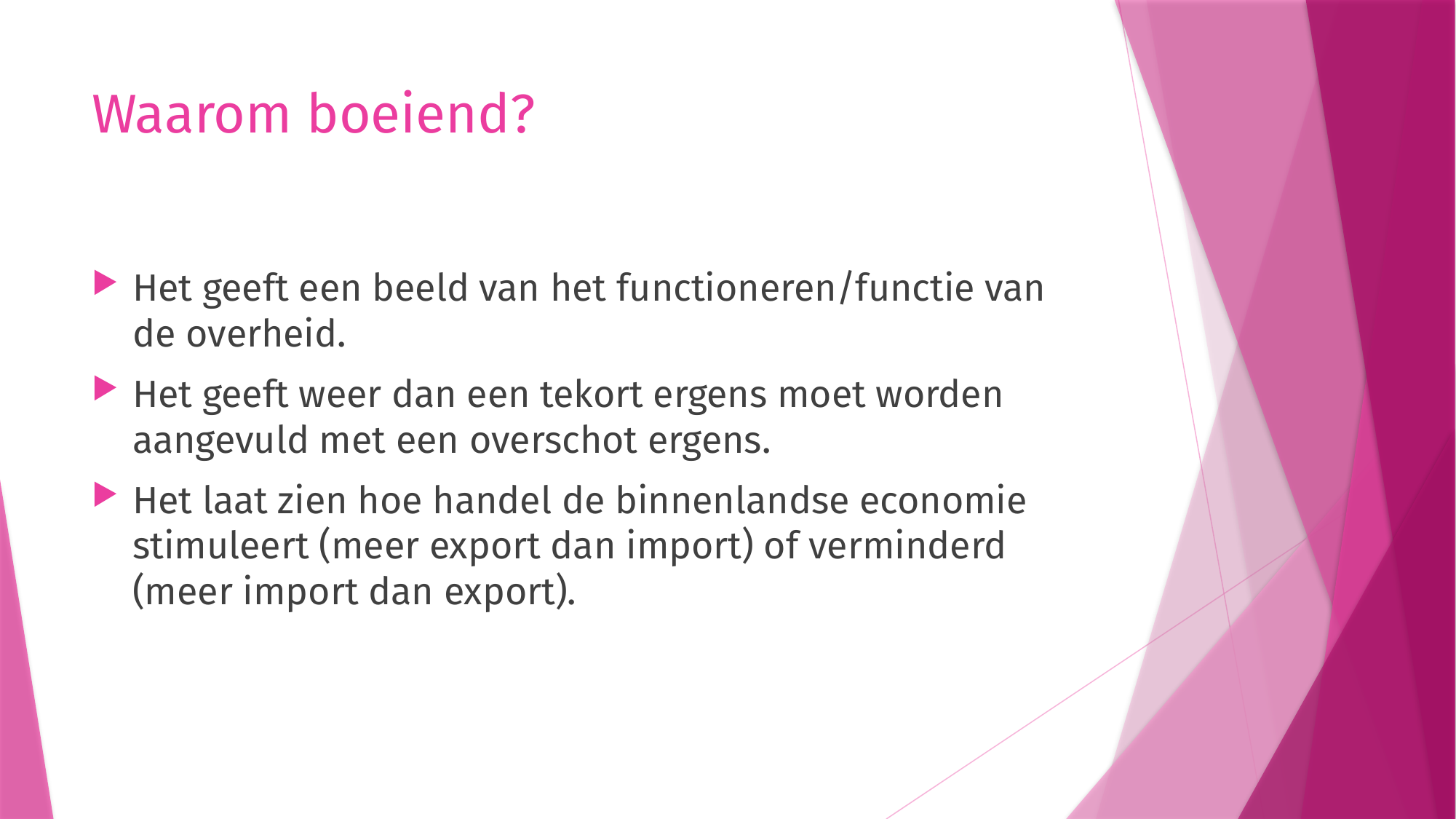

# Waarom boeiend?
Het geeft een beeld van het functioneren/functie van de overheid.
Het geeft weer dan een tekort ergens moet worden aangevuld met een overschot ergens.
Het laat zien hoe handel de binnenlandse economie stimuleert (meer export dan import) of verminderd (meer import dan export).